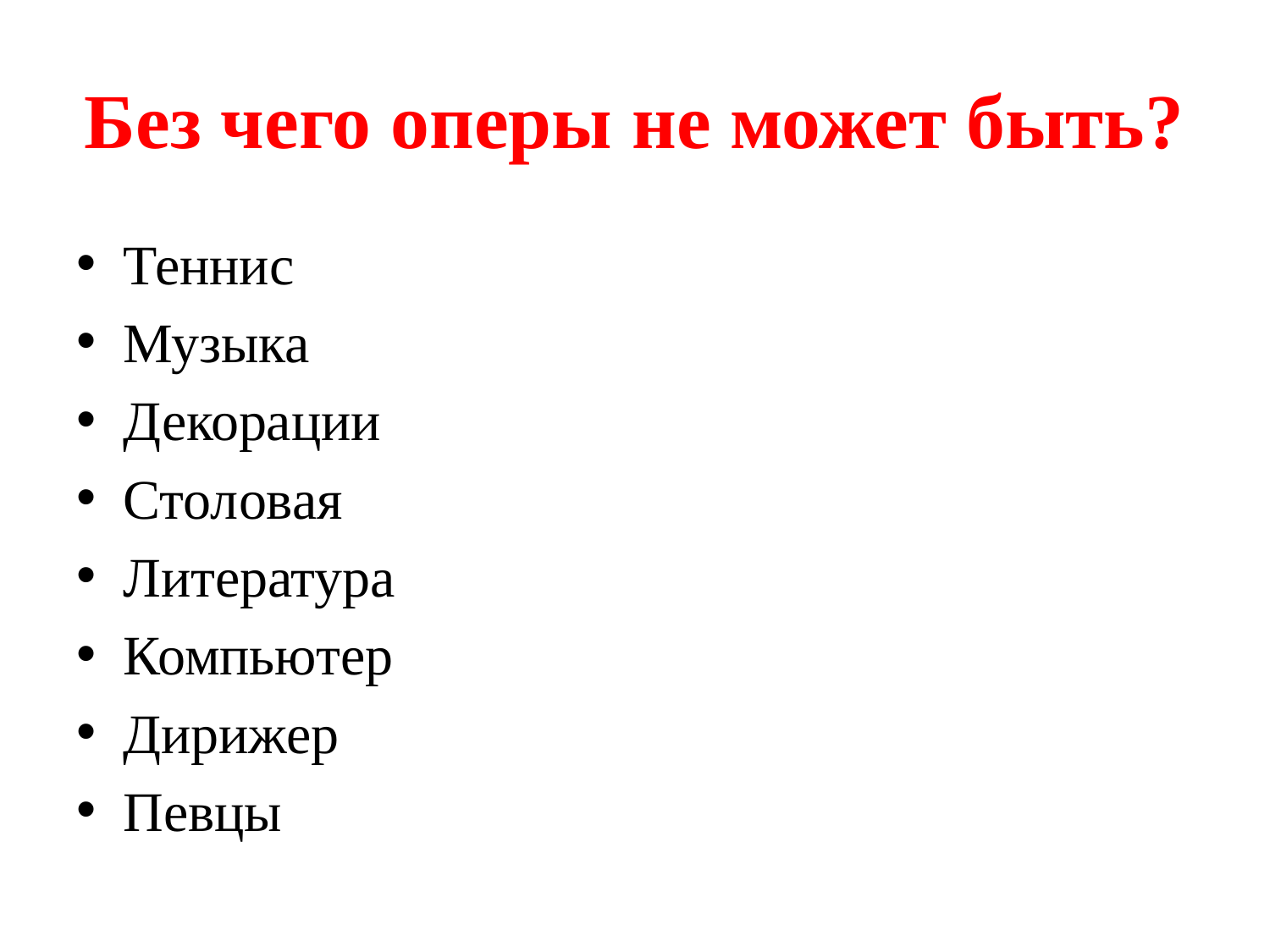

# Без чего оперы не может быть?
Теннис
Музыка
Декорации
Столовая
Литература
Компьютер
Дирижер
Певцы